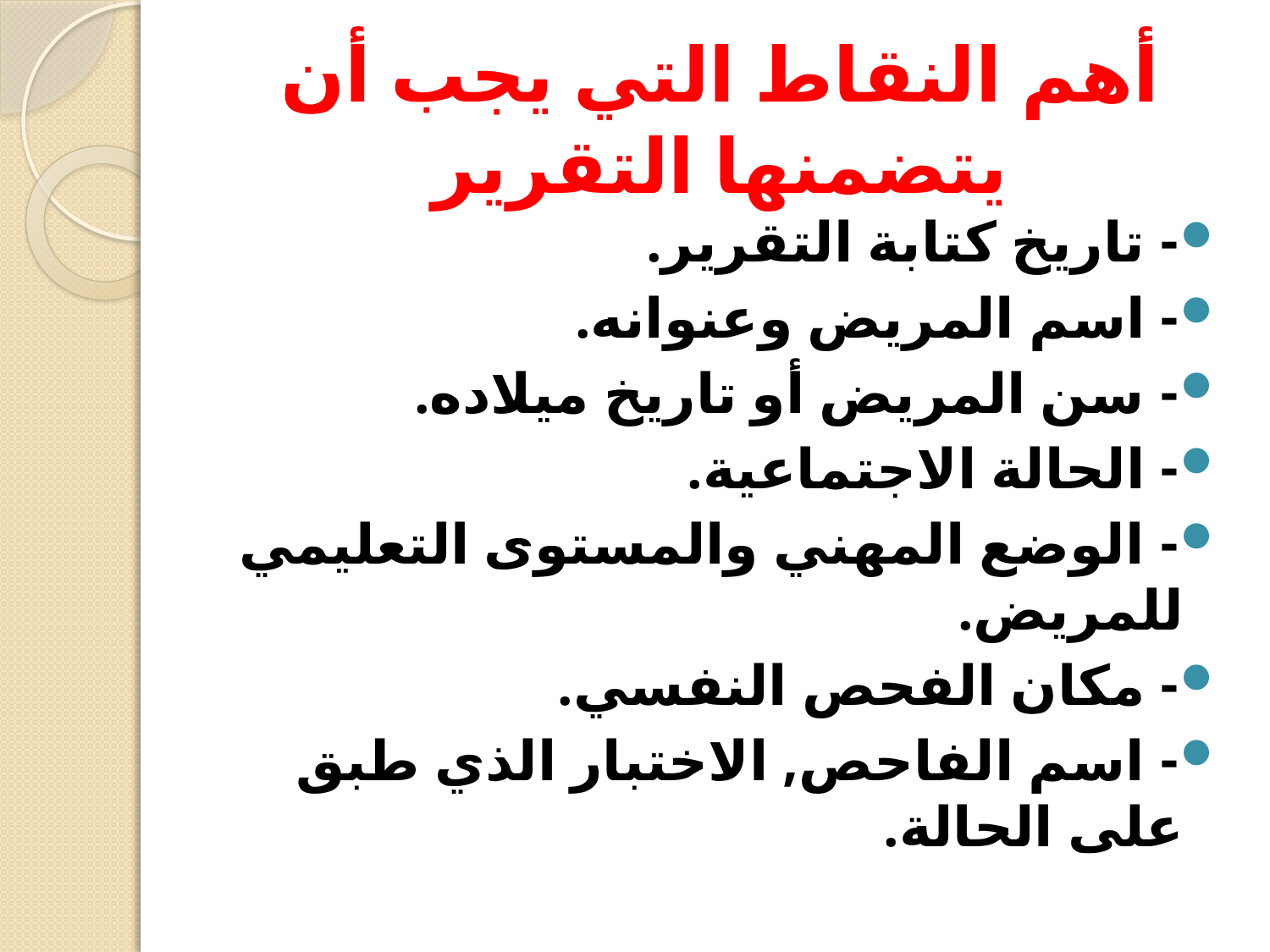

# أهم النقاط التي يجب أن يتضمنها التقرير
- تاريخ كتابة التقرير.
- اسم المريض وعنوانه.
- سن المريض أو تاريخ ميلاده.
- الحالة الاجتماعية.
- الوضع المهني والمستوى التعليمي للمريض.
- مكان الفحص النفسي.
- اسم الفاحص, الاختبار الذي طبق على الحالة.